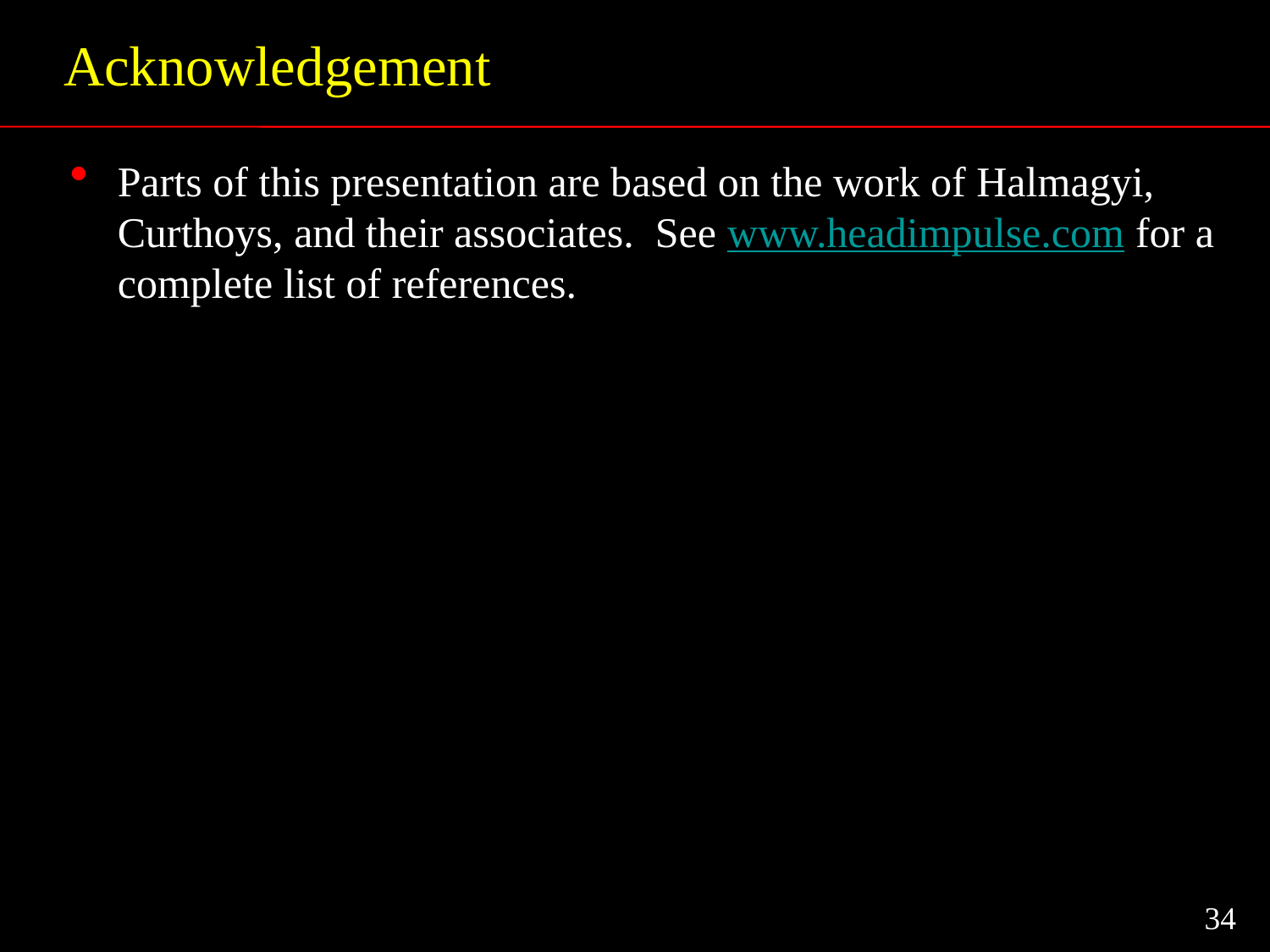

# Acknowledgement
Parts of this presentation are based on the work of Halmagyi, Curthoys, and their associates.  See www.headimpulse.com for a complete list of references.